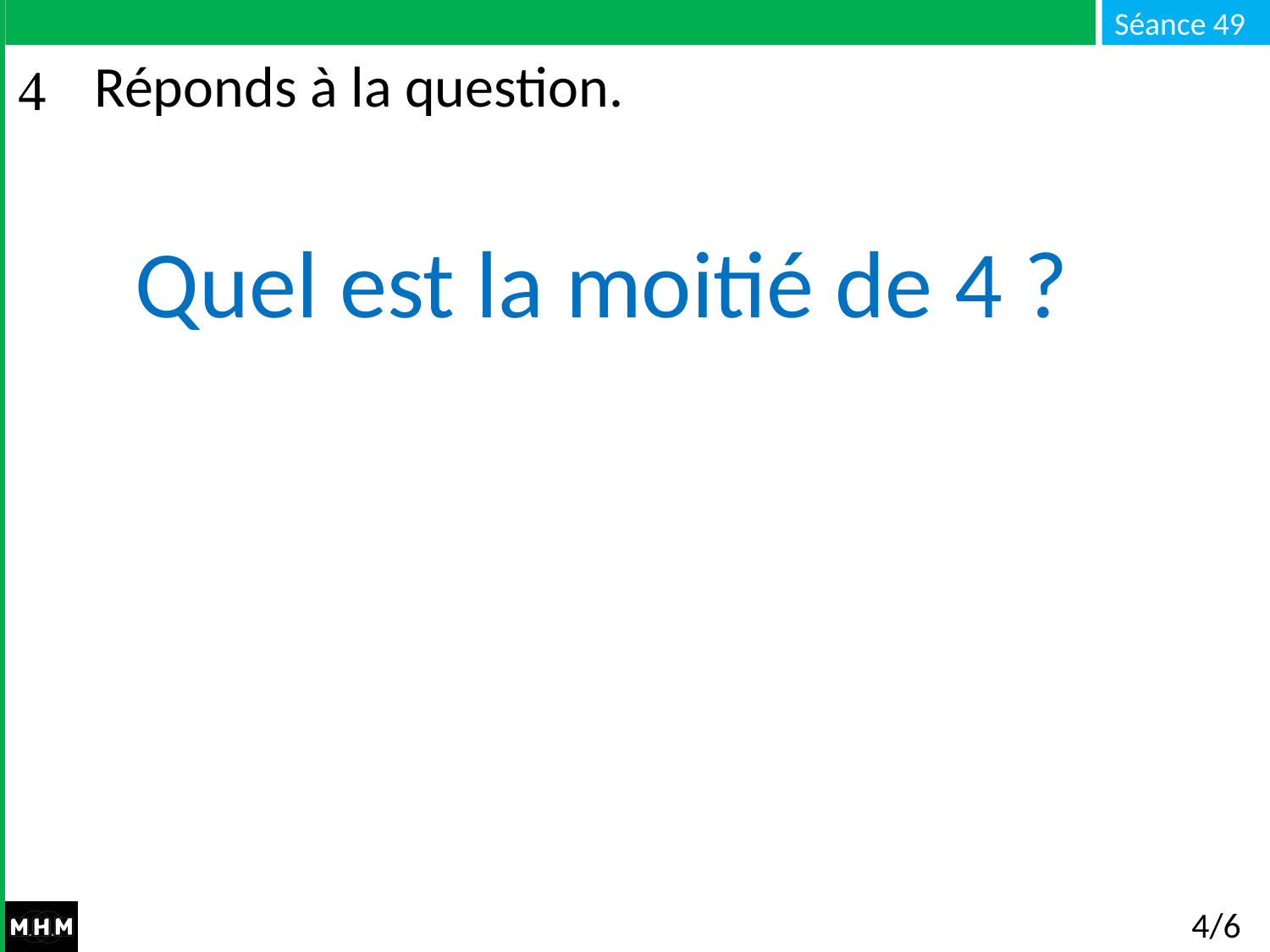

# Réponds à la question.
Quel est la moitié de 4 ?
4/6